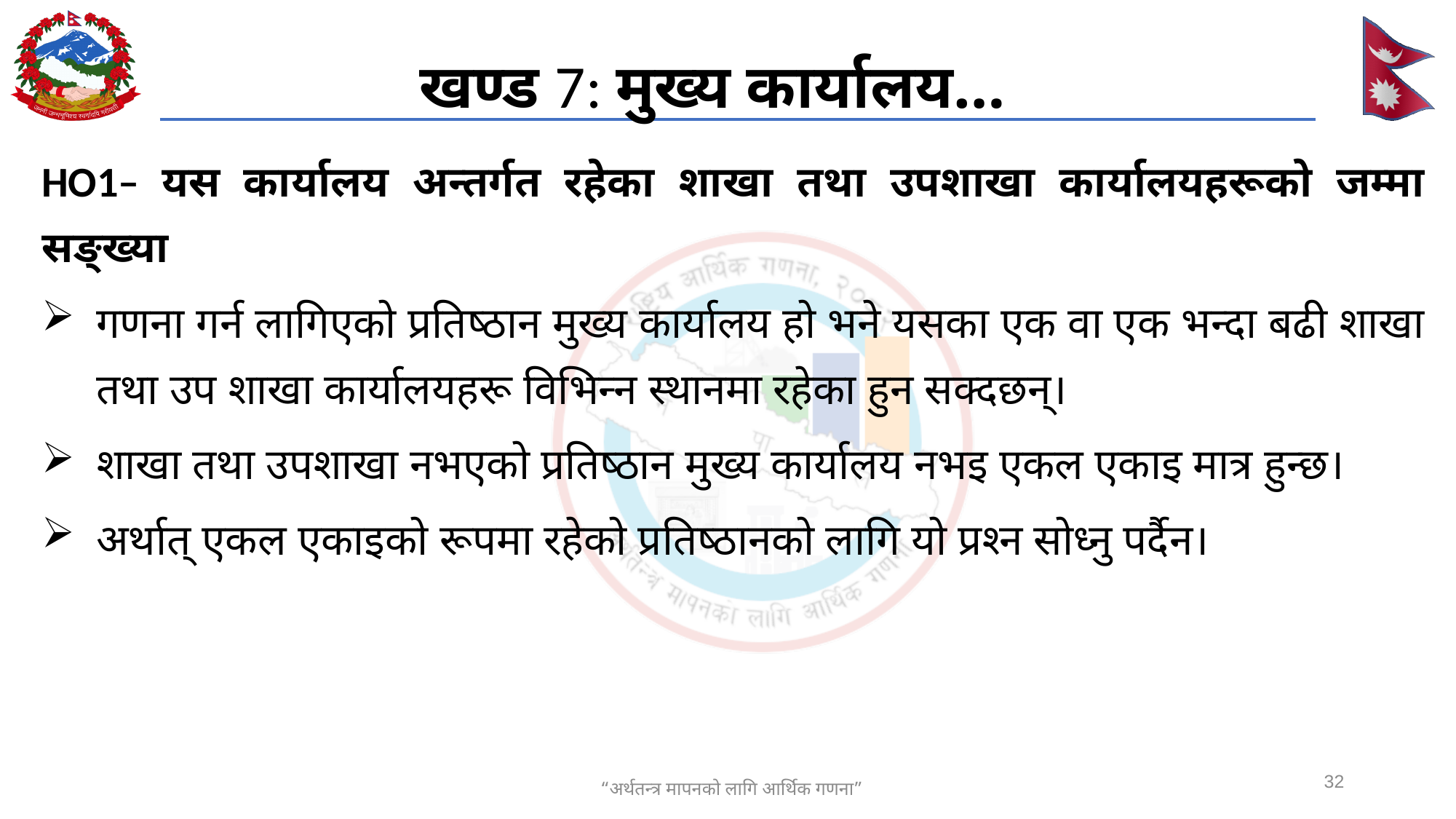

# खण्ड 7: मुख्य कार्यालय…
HO1– यस कार्यालय अन्तर्गत रहेका शाखा तथा उपशाखा कार्यालयहरूको जम्मा सङ्ख्या
गणना गर्न लागिएको प्रतिष्ठान मुख्य कार्यालय हो भने यसका एक वा एक भन्दा बढी शाखा तथा उप शाखा कार्यालयहरू विभिन्न स्थानमा रहेका हुन सक्दछन्।
शाखा तथा उपशाखा नभएको प्रतिष्ठान मुख्य कार्यालय नभइ एकल एकाइ मात्र हुन्छ।
अर्थात् एकल एकाइको रूपमा रहेको प्रतिष्ठानको लागि यो प्रश्न सोध्नु पर्दैन।
32
“अर्थतन्त्र मापनको लागि आर्थिक गणना”